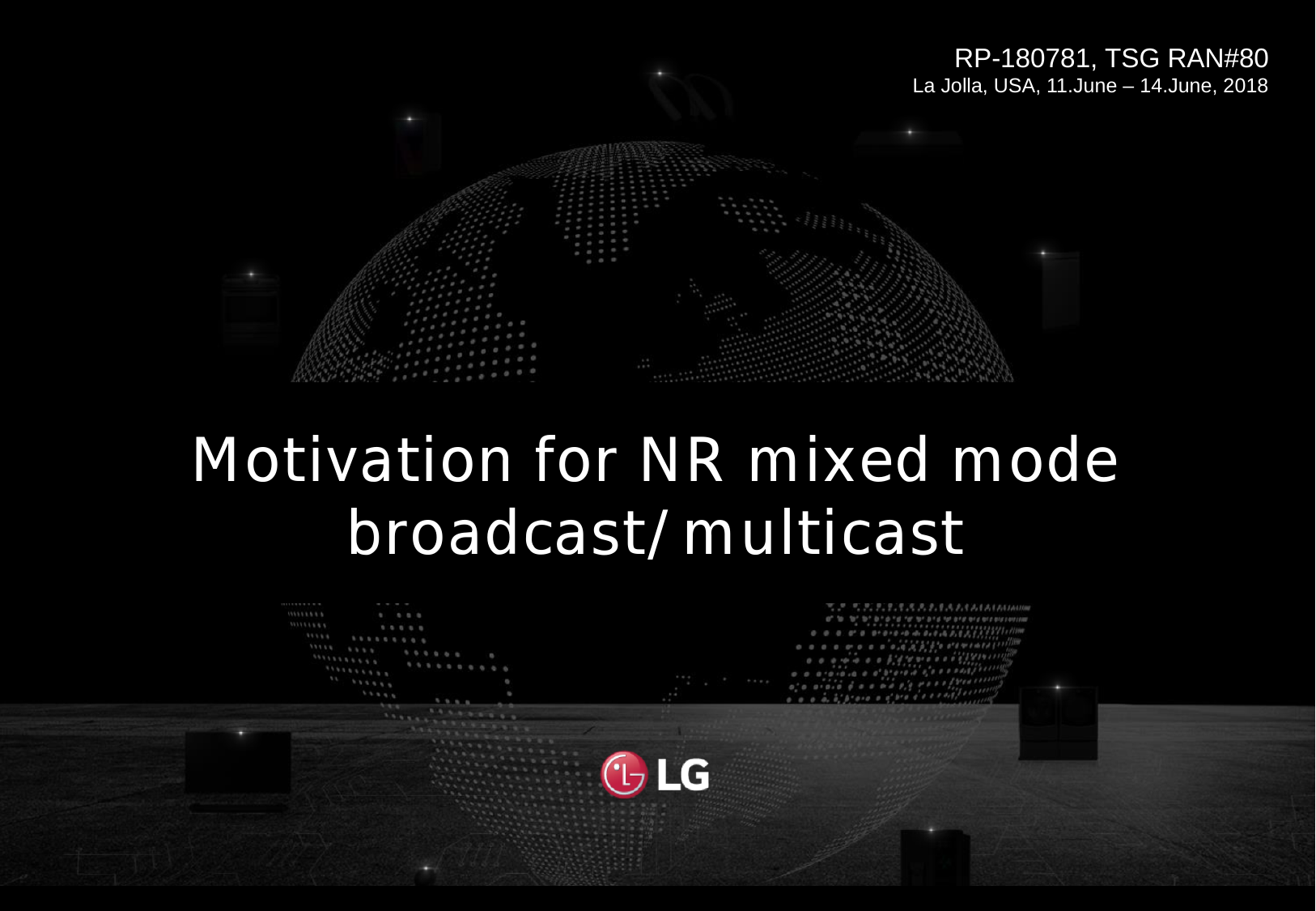

# Motivation for NR mixed mode broadcast/multicast